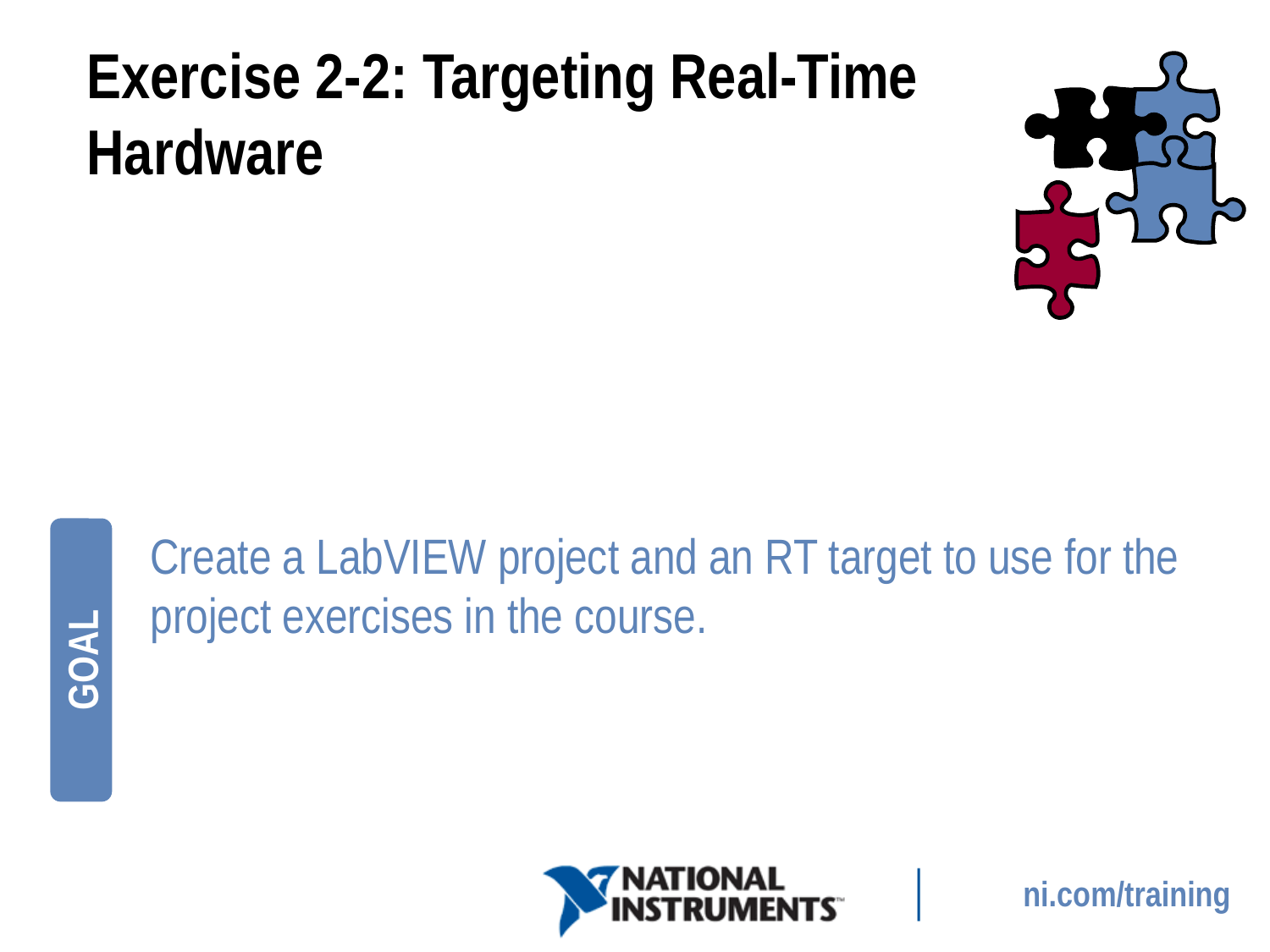

# Exercise 2-2: Targeting Real-Time Hardware

Create a LabVIEW project and an RT target to use for the project exercises in the course.